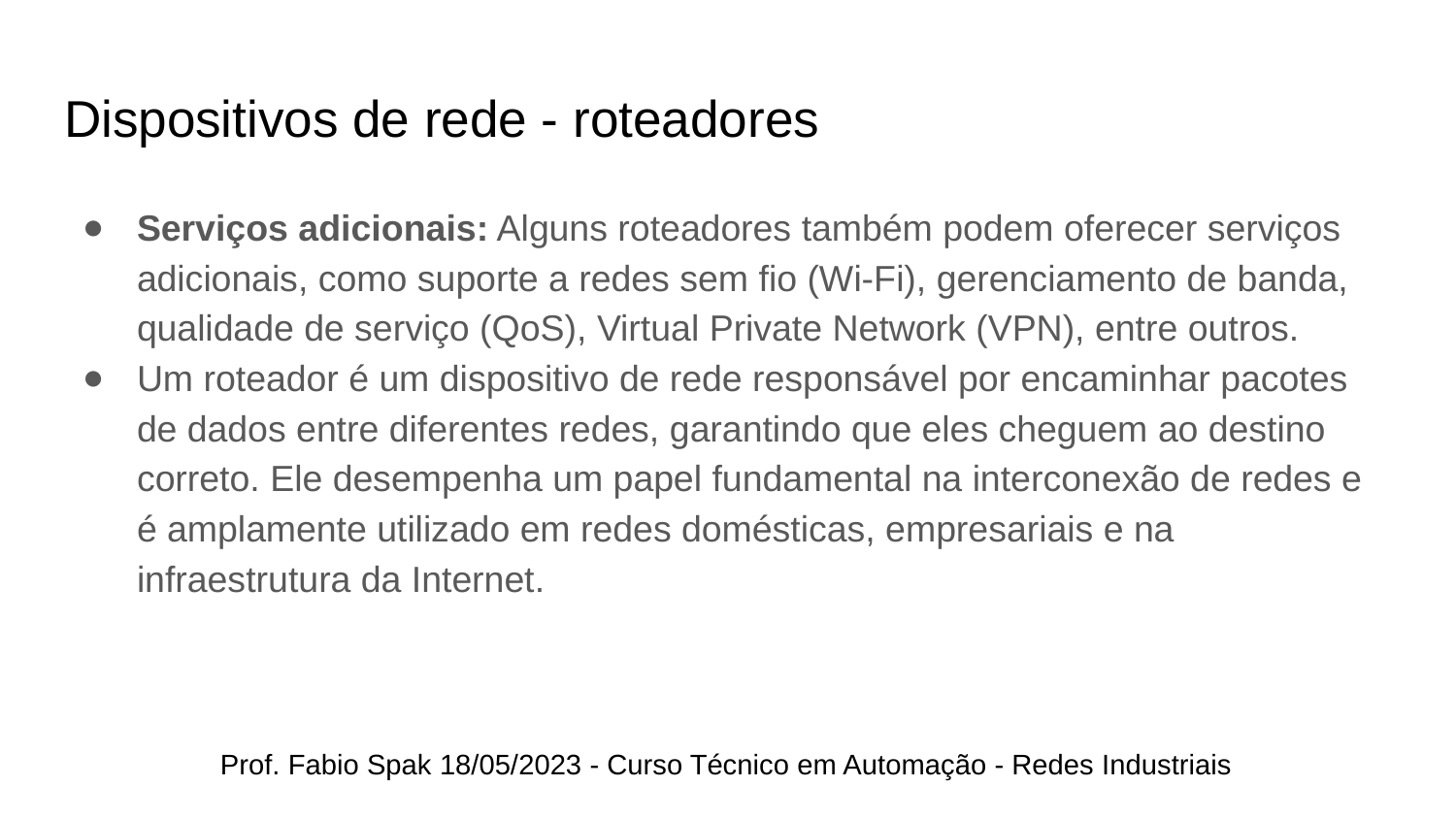

# Dispositivos de rede - roteadores

Serviços adicionais: Alguns roteadores também podem oferecer serviços adicionais, como suporte a redes sem fio (Wi-Fi), gerenciamento de banda, qualidade de serviço (QoS), Virtual Private Network (VPN), entre outros.
Um roteador é um dispositivo de rede responsável por encaminhar pacotes de dados entre diferentes redes, garantindo que eles cheguem ao destino correto. Ele desempenha um papel fundamental na interconexão de redes e é amplamente utilizado em redes domésticas, empresariais e na infraestrutura da Internet.
Prof. Fabio Spak 18/05/2023 - Curso Técnico em Automação - Redes Industriais